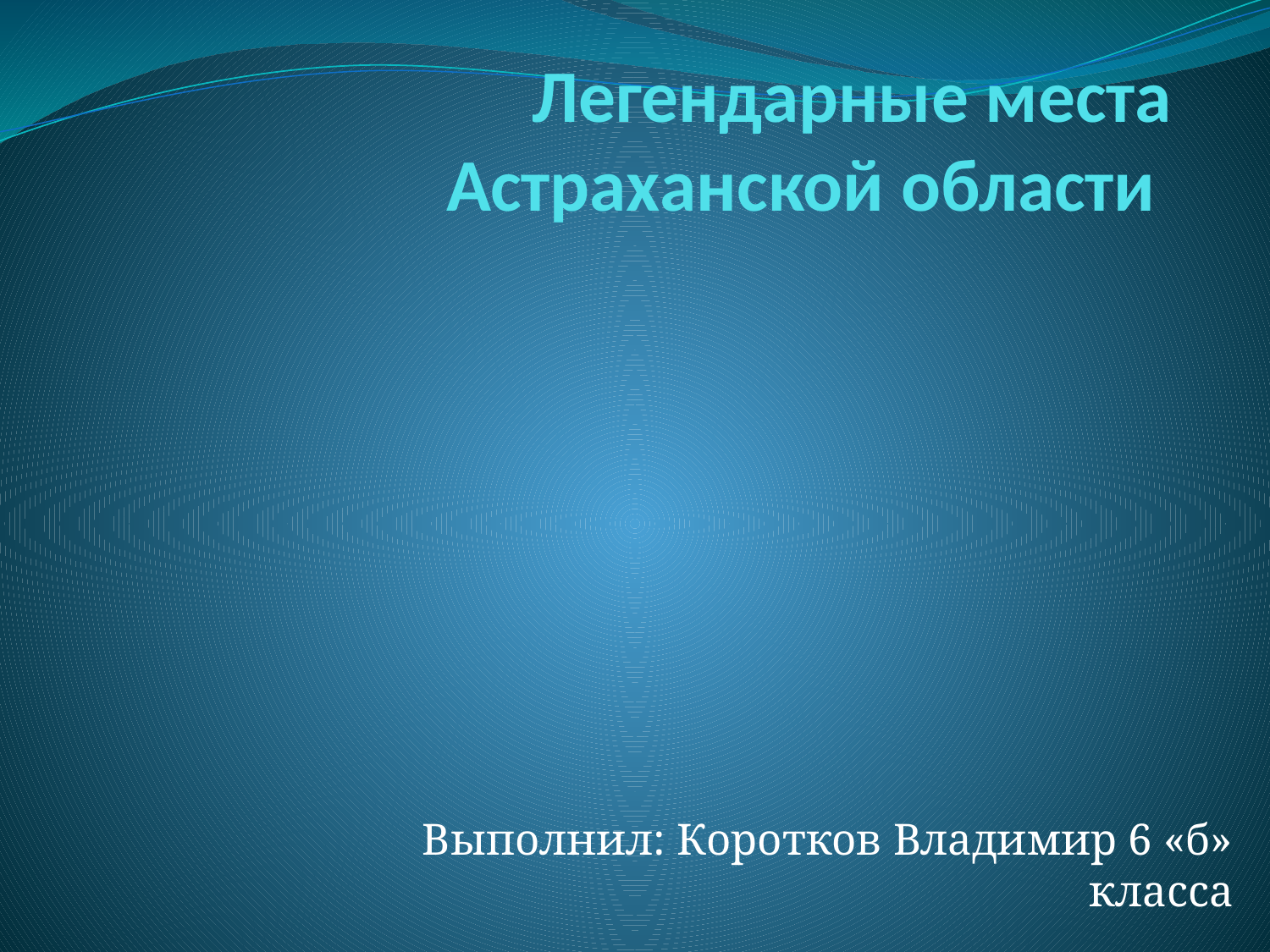

# Легендарные места Астраханской области
Выполнил: Коротков Владимир 6 «б» класса